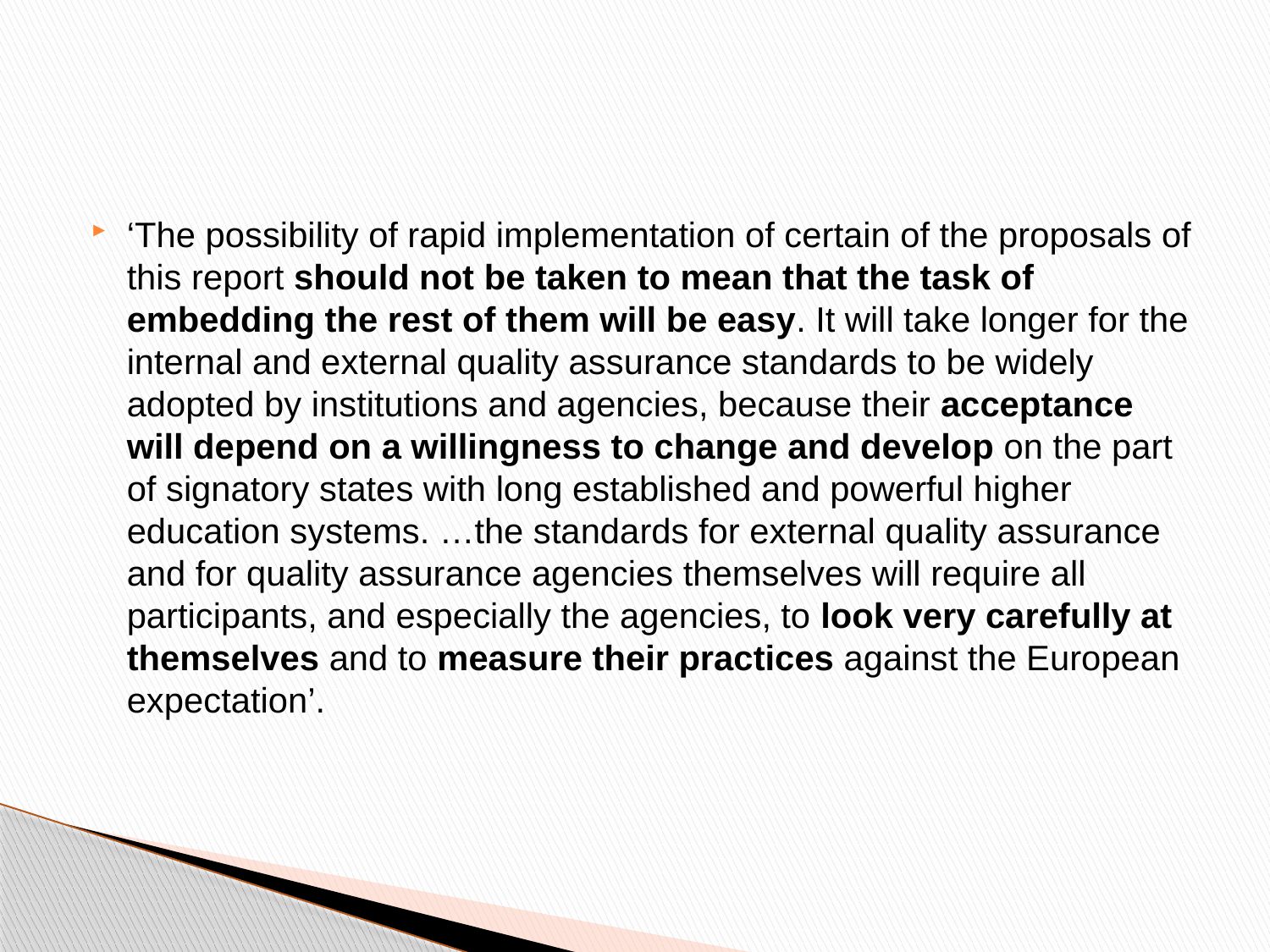

#
‘The possibility of rapid implementation of certain of the proposals of this report should not be taken to mean that the task of embedding the rest of them will be easy. It will take longer for the internal and external quality assurance standards to be widely adopted by institutions and agencies, because their acceptance will depend on a willingness to change and develop on the part of signatory states with long established and powerful higher education systems. …the standards for external quality assurance and for quality assurance agencies themselves will require all participants, and especially the agencies, to look very carefully at themselves and to measure their practices against the European expectation’.